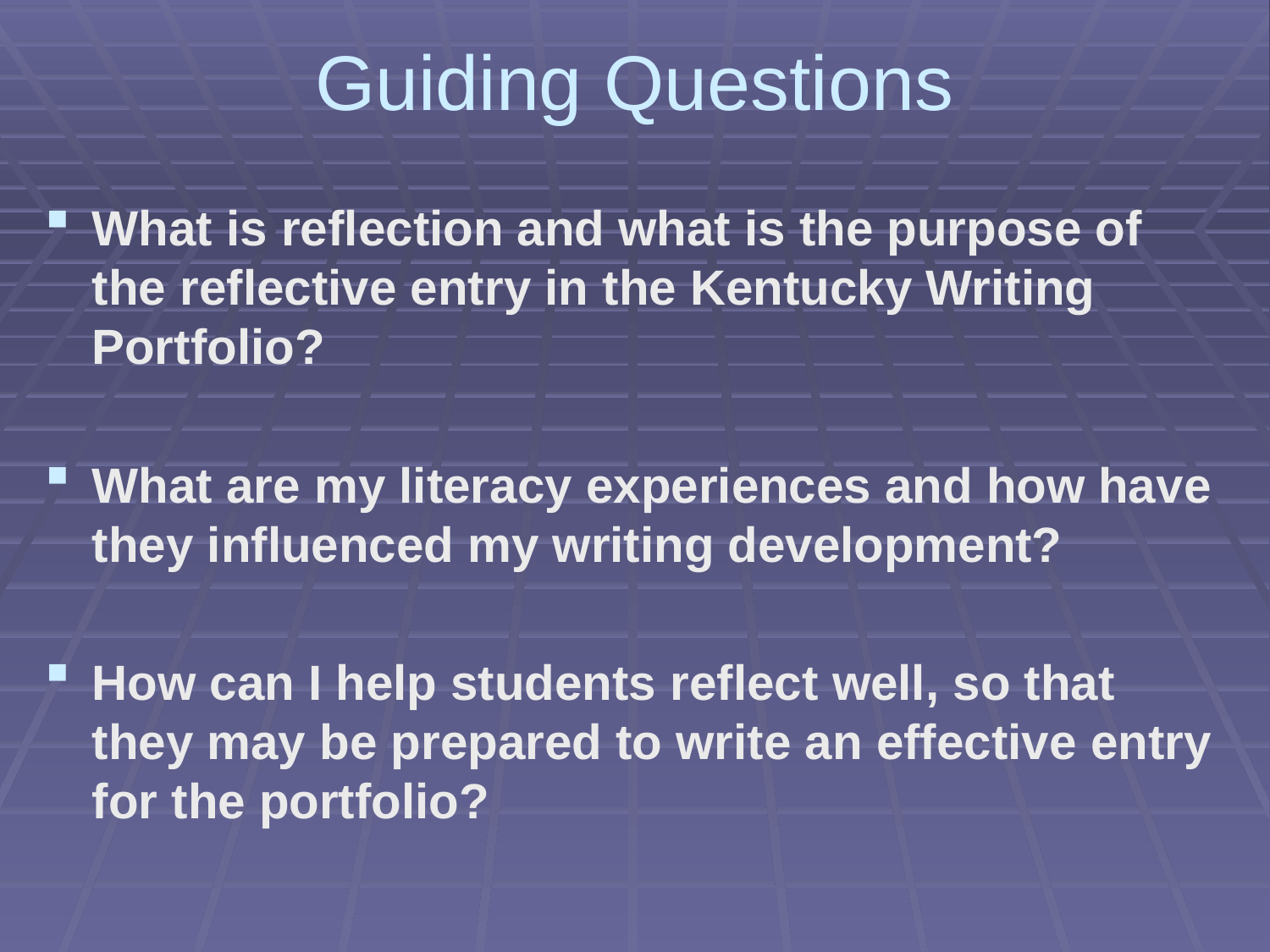

# Guiding Questions
What is reflection and what is the purpose of the reflective entry in the Kentucky Writing Portfolio?

What are my literacy experiences and how have they influenced my writing development?

How can I help students reflect well, so that they may be prepared to write an effective entry for the portfolio?